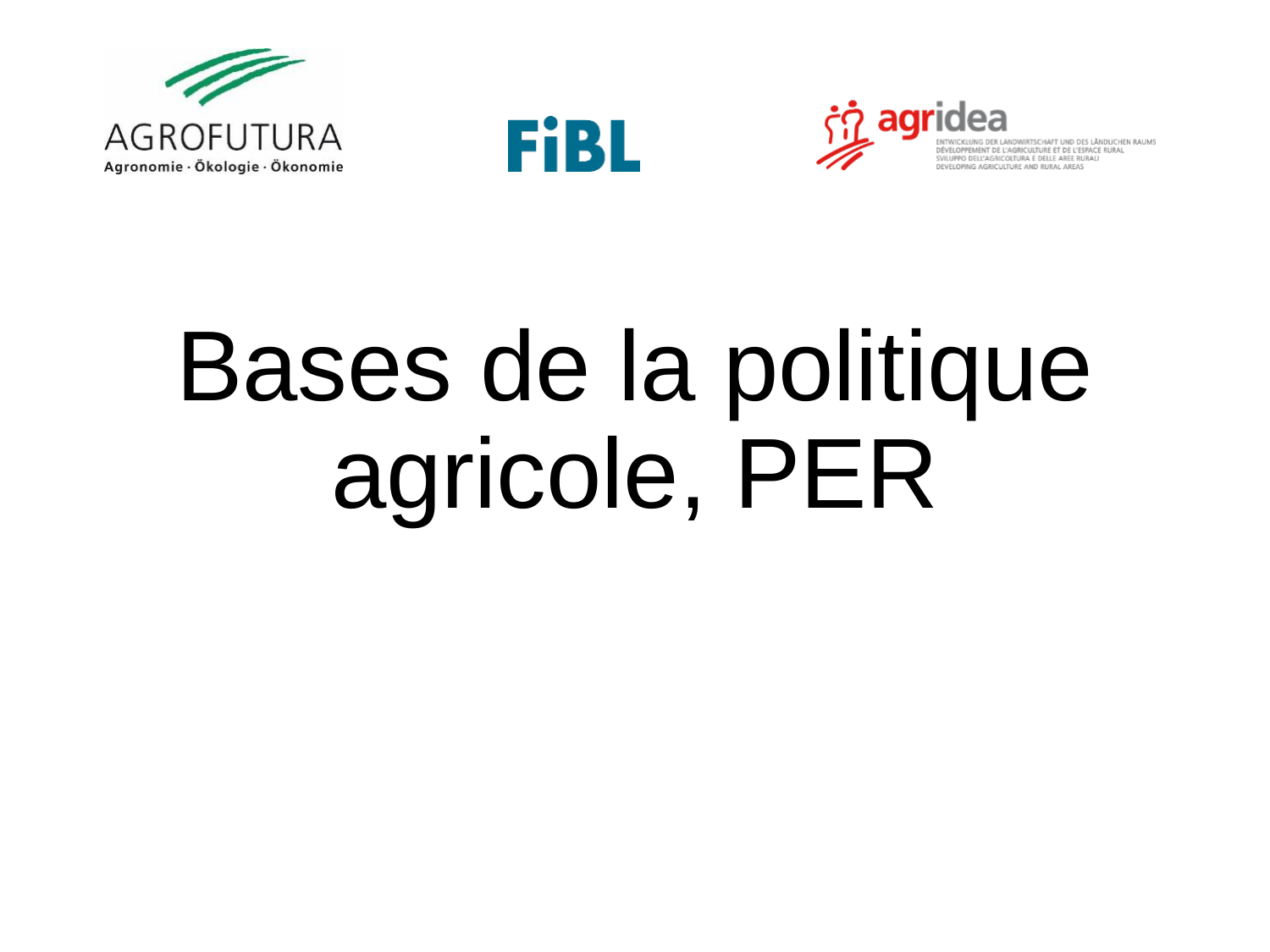

# Bases de la politique agricole, PER